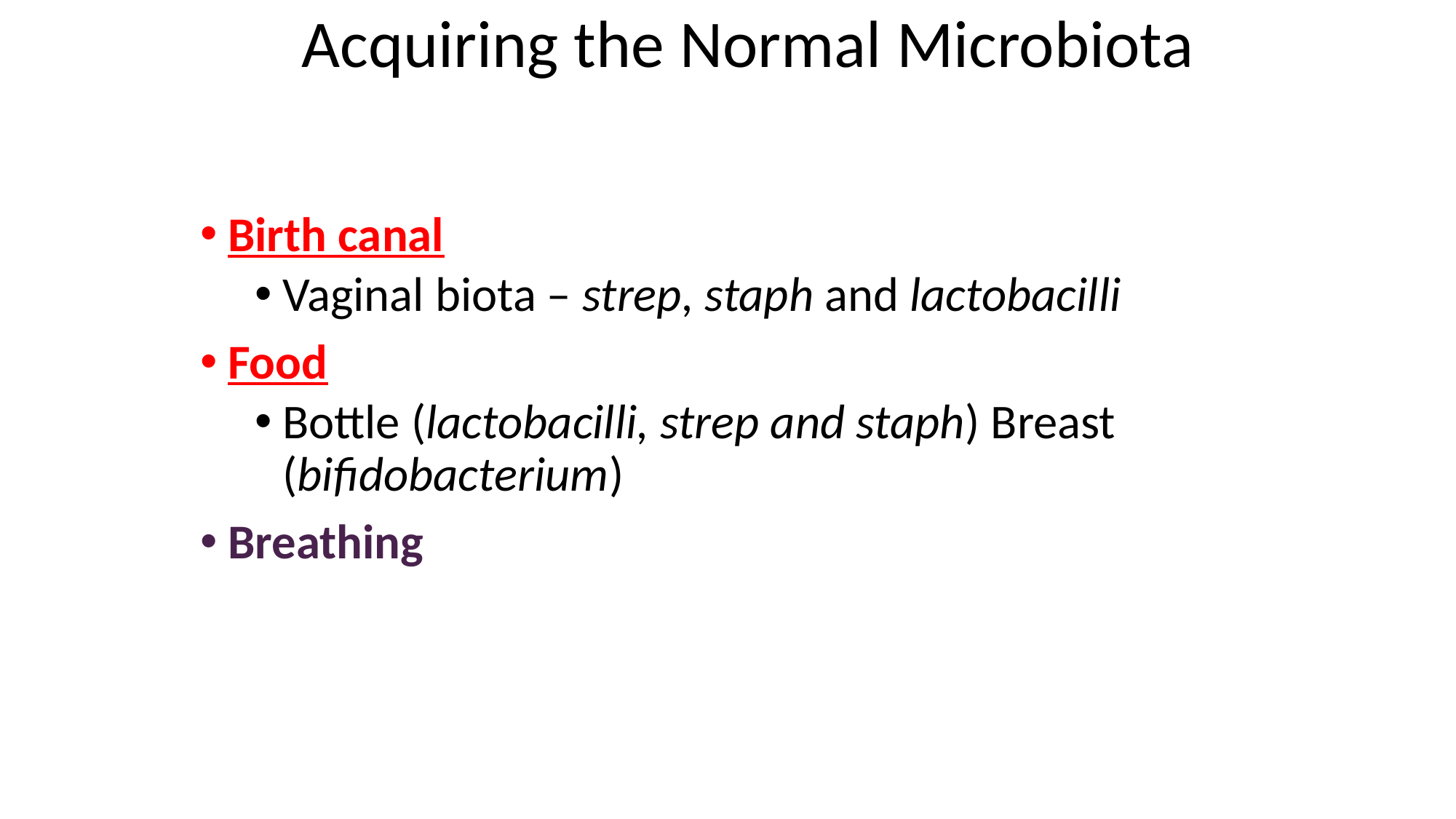

Acquiring the Normal Microbiota
Birth canal
Vaginal biota – strep, staph and lactobacilli
Food
Bottle (lactobacilli, strep and staph) Breast (bifidobacterium)
Breathing